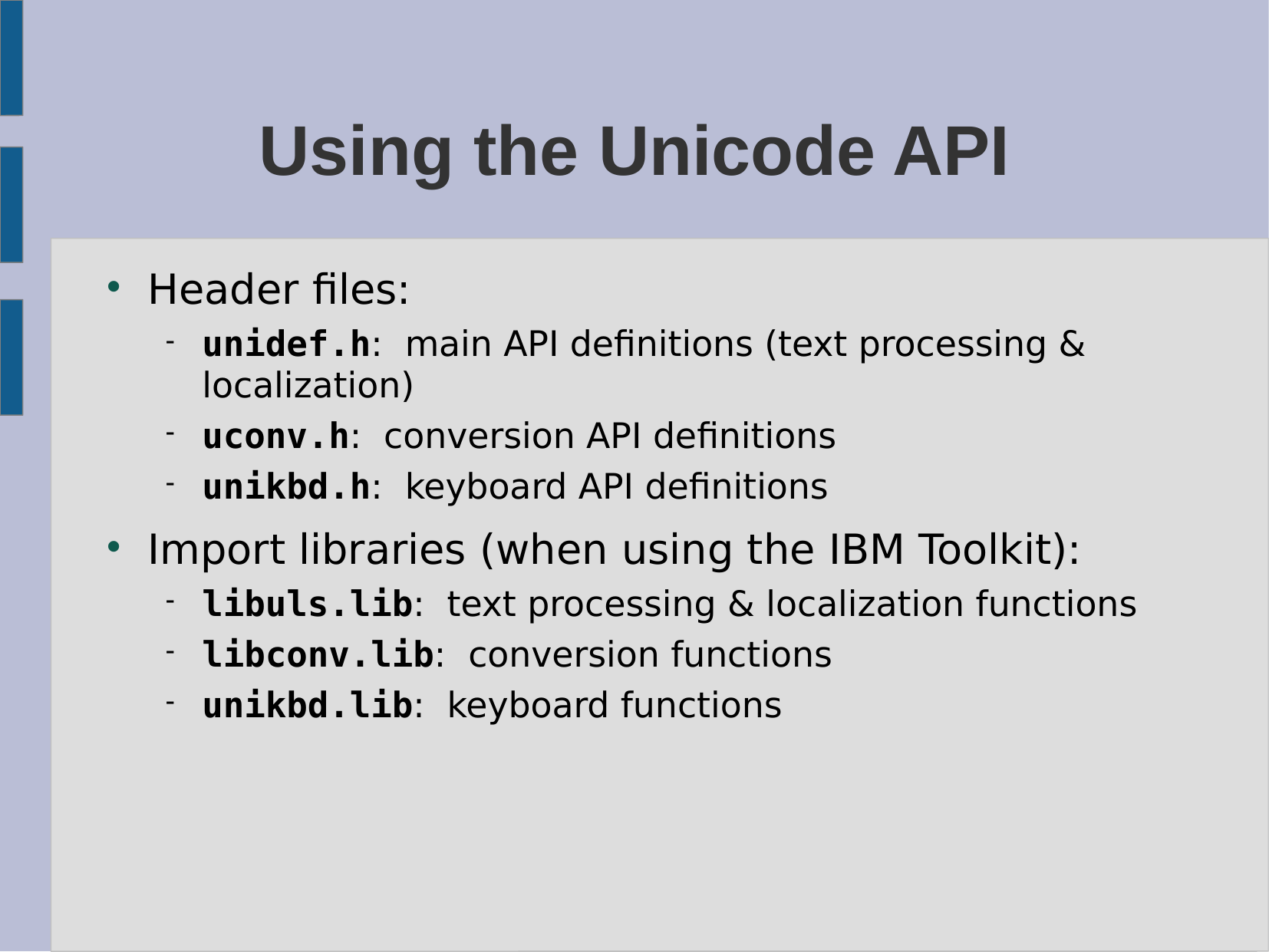

# Using the Unicode API
Header files:
unidef.h:  main API definitions (text processing & localization)
uconv.h:  conversion API definitions
unikbd.h:  keyboard API definitions
Import libraries (when using the IBM Toolkit):
libuls.lib:  text processing & localization functions
libconv.lib:  conversion functions
unikbd.lib:  keyboard functions